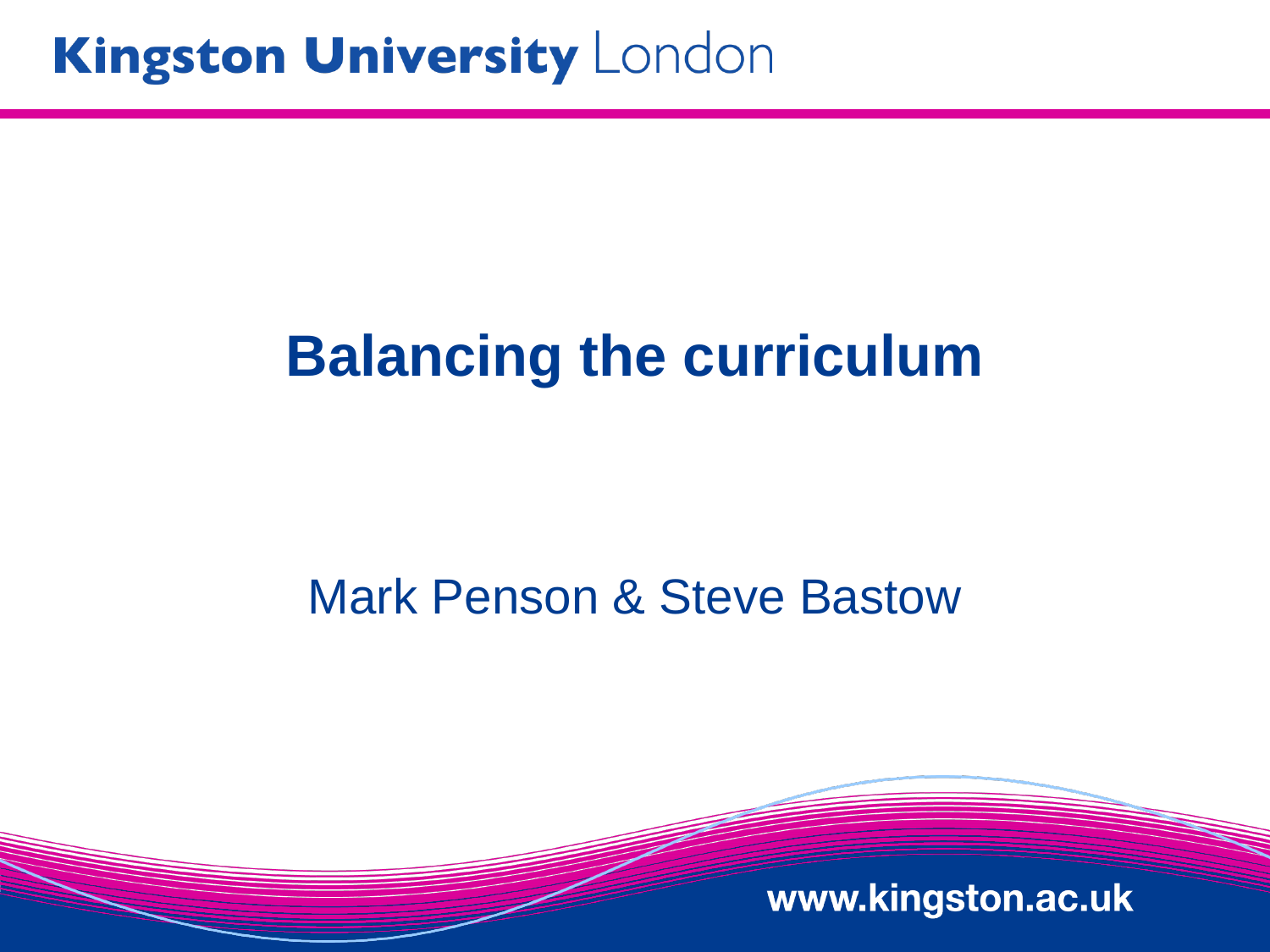

# Balancing the curriculum
Mark Penson & Steve Bastow